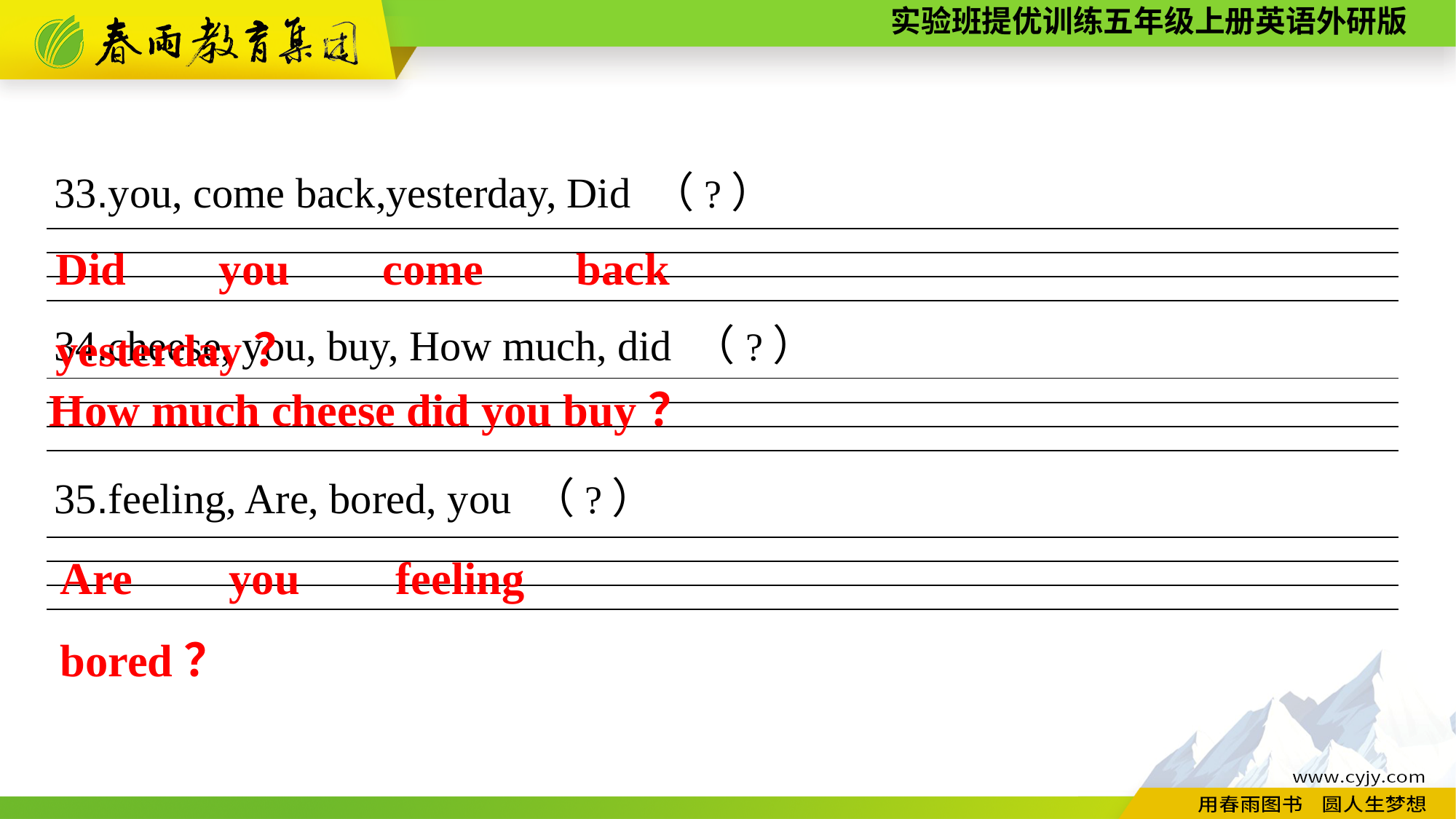

33.you, come back,yesterday, Did （?）

34.cheese, you, buy, How much, did （?）

35.feeling, Are, bored, you （?）
Did you come back yesterday？
|  |
| --- |
|  |
|  |
How much cheese did you buy？
|  |
| --- |
|  |
|  |
Are you feeling bored？
|  |
| --- |
|  |
|  |